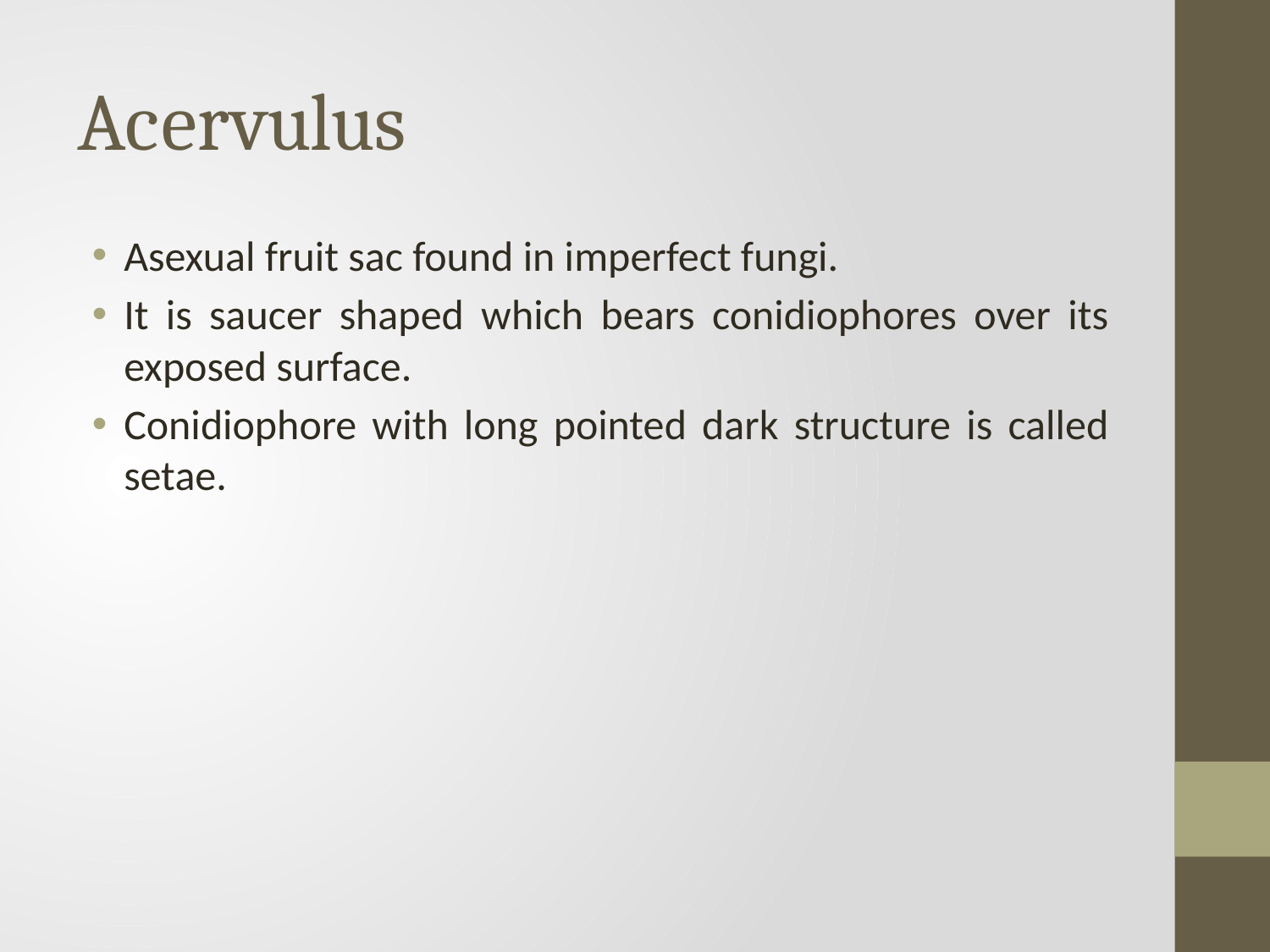

# Acervulus
Asexual fruit sac found in imperfect fungi.
It is saucer shaped which bears conidiophores over its exposed surface.
Conidiophore with long pointed dark structure is called setae.